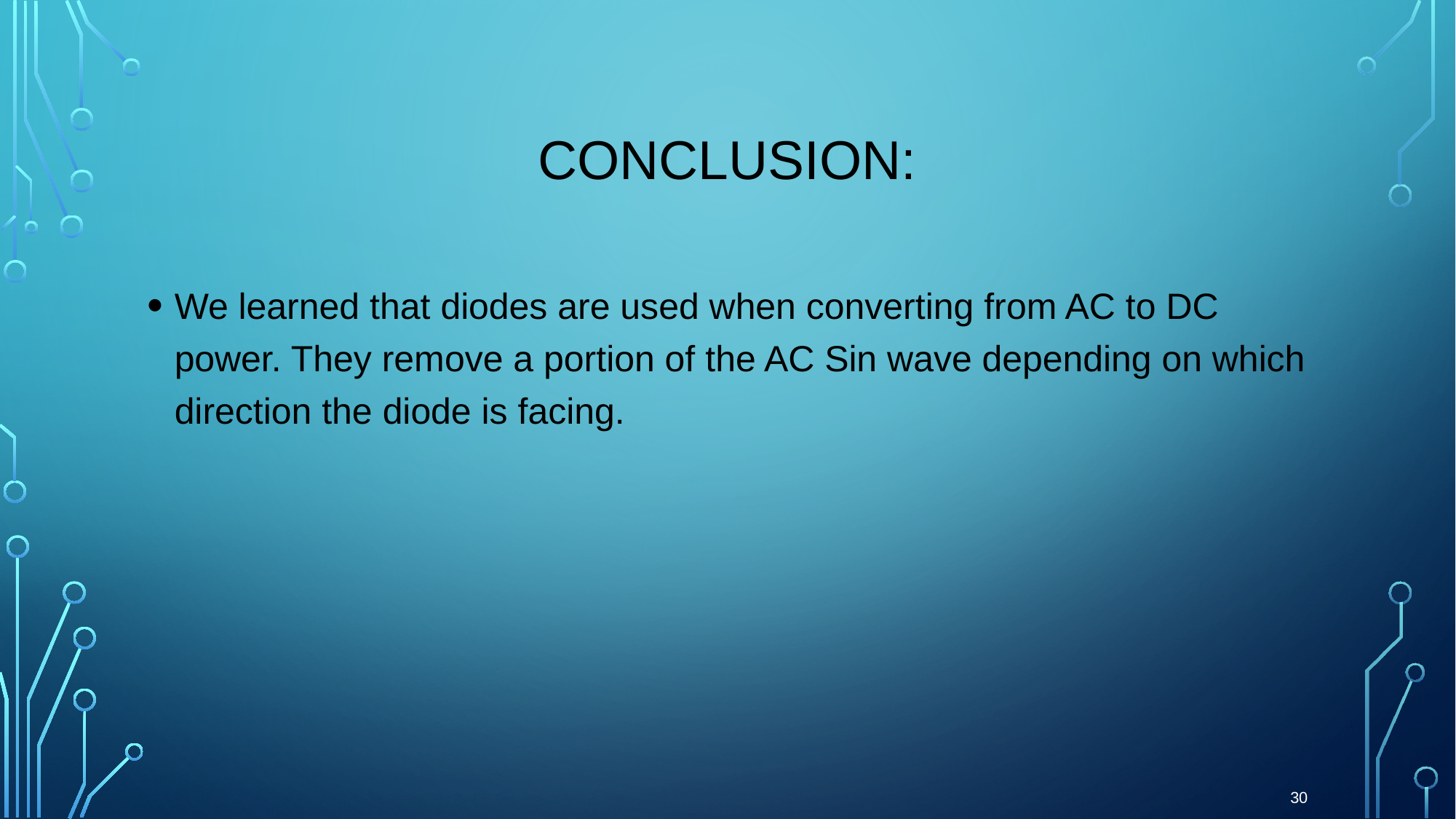

# Conclusion:
We learned that diodes are used when converting from AC to DC power. They remove a portion of the AC Sin wave depending on which direction the diode is facing.
30